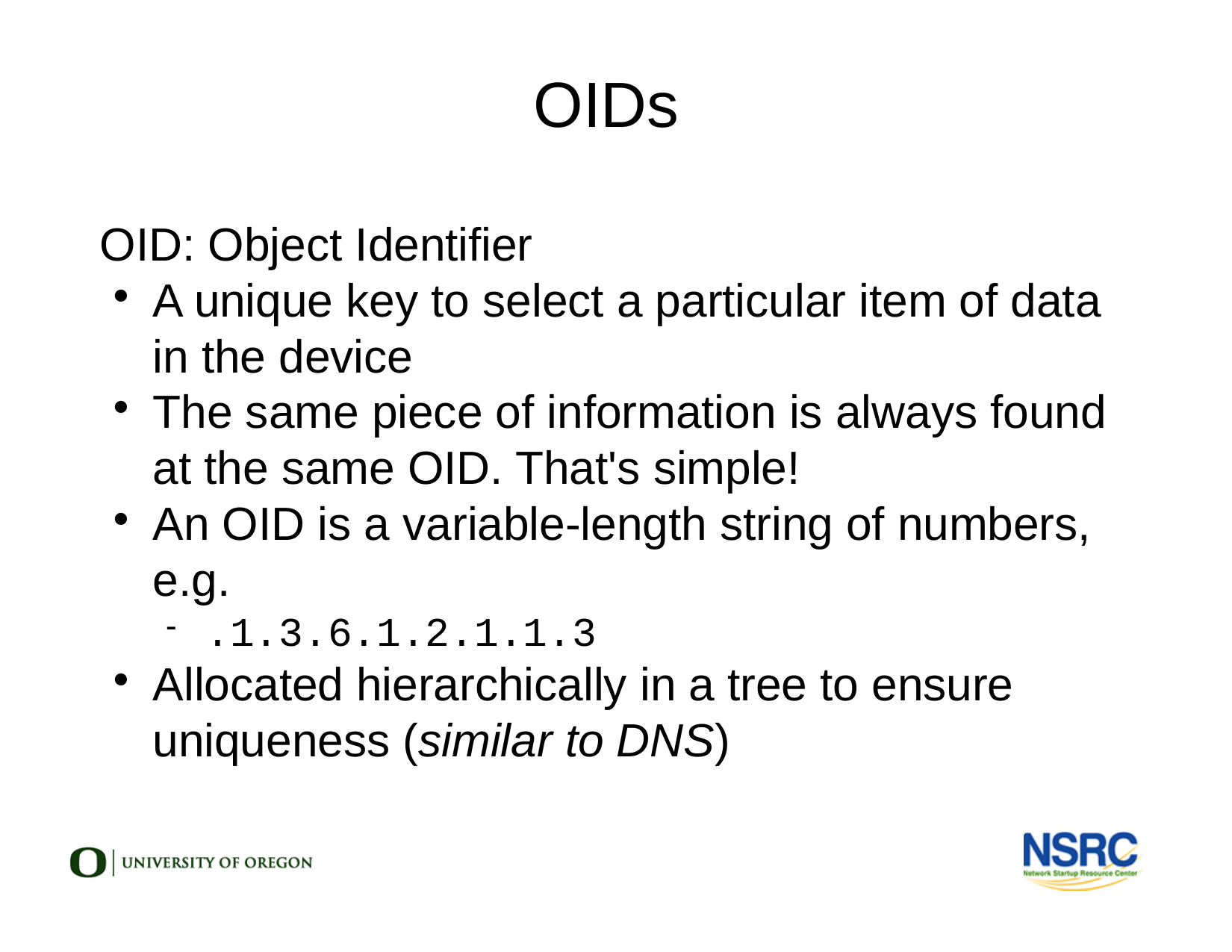

OIDs

OID: Object Identifier
A unique key to select a particular item of data in the device
The same piece of information is always found at the same OID. That's simple!
An OID is a variable-length string of numbers, e.g.
.1.3.6.1.2.1.1.3
Allocated hierarchically in a tree to ensure uniqueness (similar to DNS)